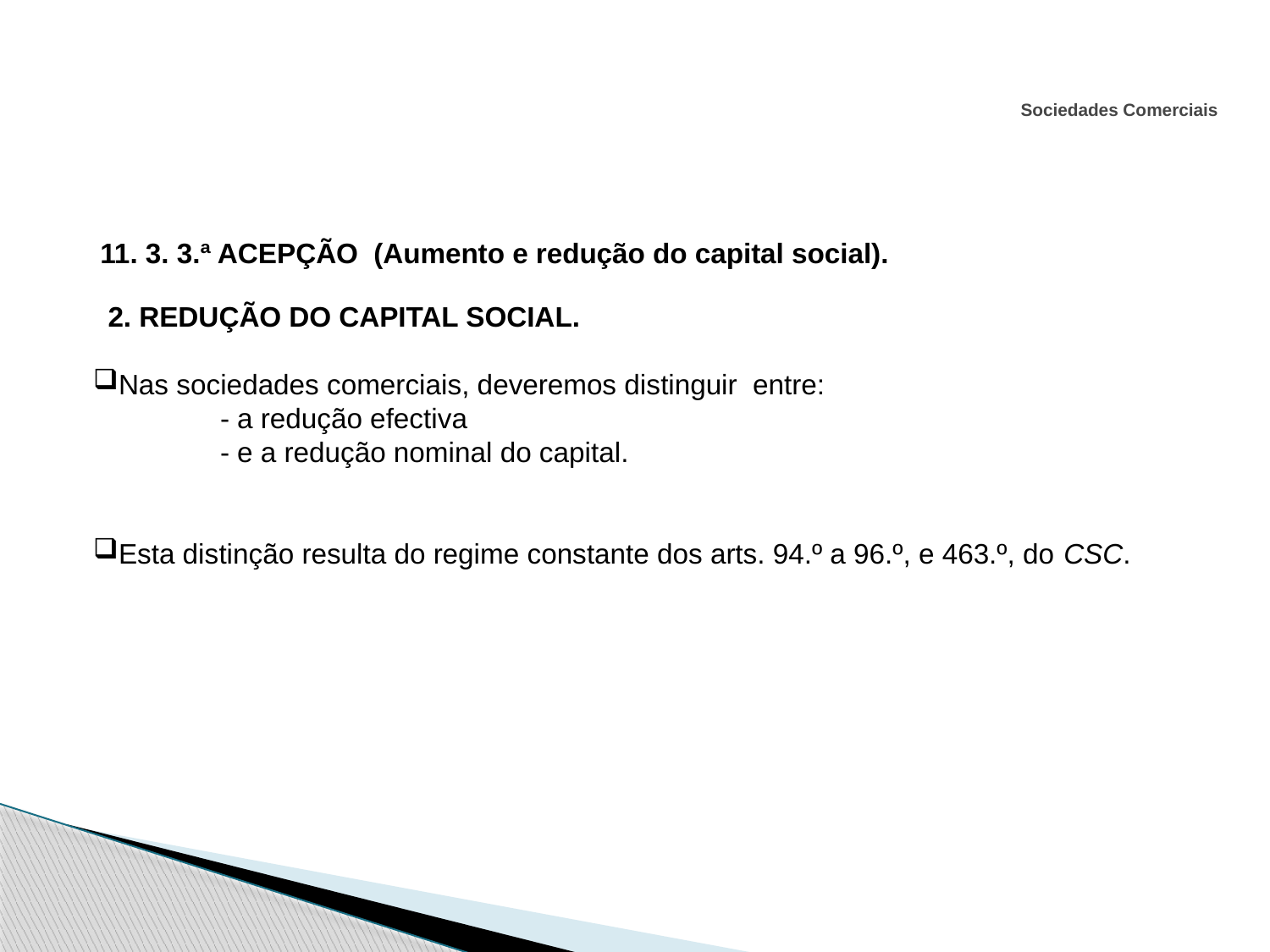

# Sociedades Comerciais
 11. 3. 3.ª ACEPÇÃO  (Aumento e redução do capital social).

  2. REDUÇÃO DO CAPITAL SOCIAL.

Nas sociedades comerciais, deveremos distinguir  entre:
	- a redução efectiva
	- e a redução nominal do capital.

Esta distinção resulta do regime constante dos arts. 94.º a 96.º, e 463.º, do CSC.